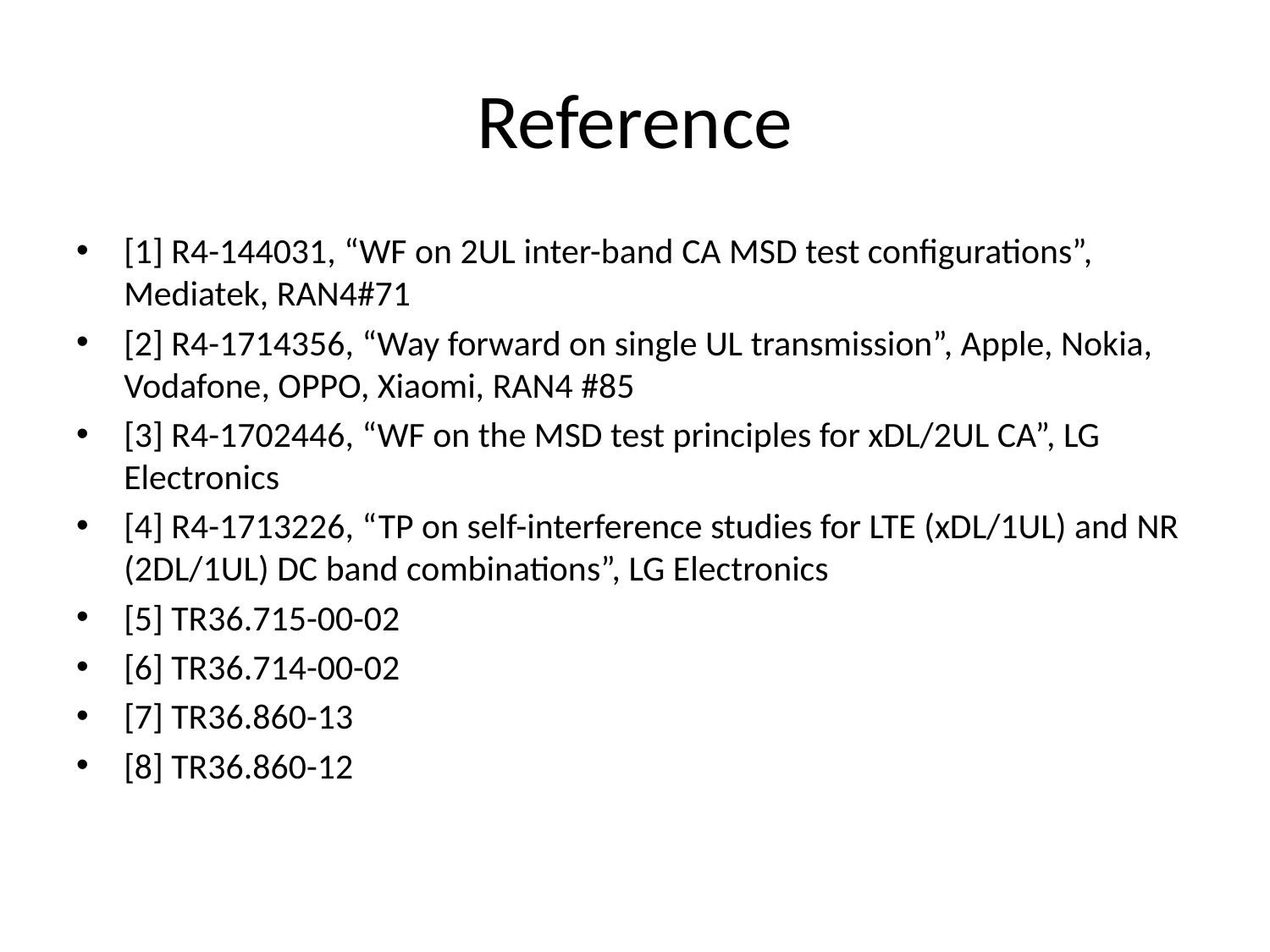

# Reference
[1] R4-144031, “WF on 2UL inter-band CA MSD test configurations”, Mediatek, RAN4#71
[2] R4-1714356, “Way forward on single UL transmission”, Apple, Nokia, Vodafone, OPPO, Xiaomi, RAN4 #85
[3] R4-1702446, “WF on the MSD test principles for xDL/2UL CA”, LG Electronics
[4] R4-1713226, “TP on self-interference studies for LTE (xDL/1UL) and NR (2DL/1UL) DC band combinations”, LG Electronics
[5] TR36.715-00-02
[6] TR36.714-00-02
[7] TR36.860-13
[8] TR36.860-12